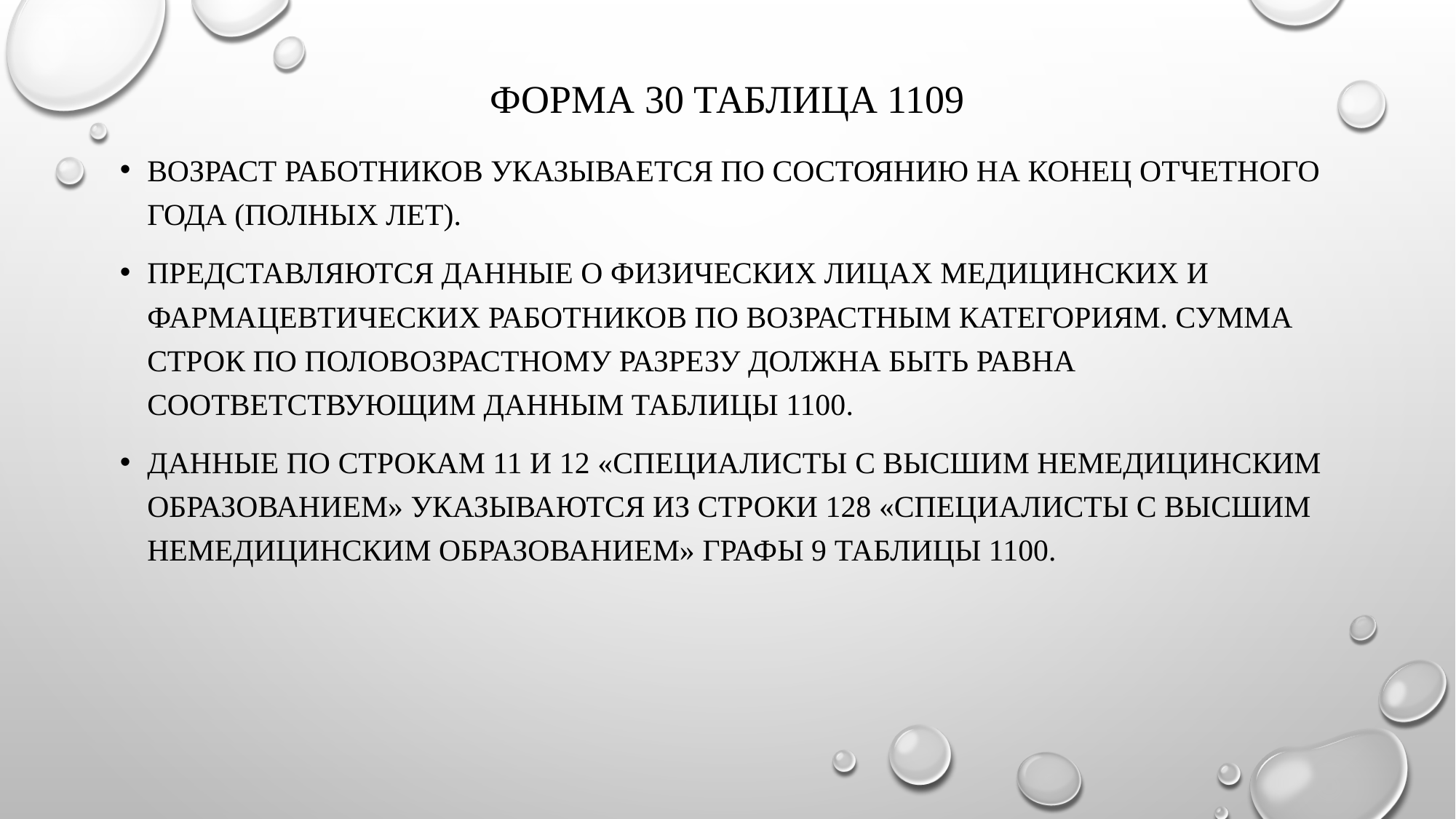

# Форма 30 таблица 1109
Возраст работников указывается по состоянию на конец отчетного года (полных лет).
представляются данные о физических лицах медицинских и фармацевтических работников по возрастным категориям. Сумма строк по половозрастному разрезу должна быть равна соответствующим данным таблицы 1100.
Данные по строкам 11 и 12 «специалисты с высшим немедицинским образованием» указываются из строки 128 «специалисты с высшим немедицинским образованием» графы 9 таблицы 1100.